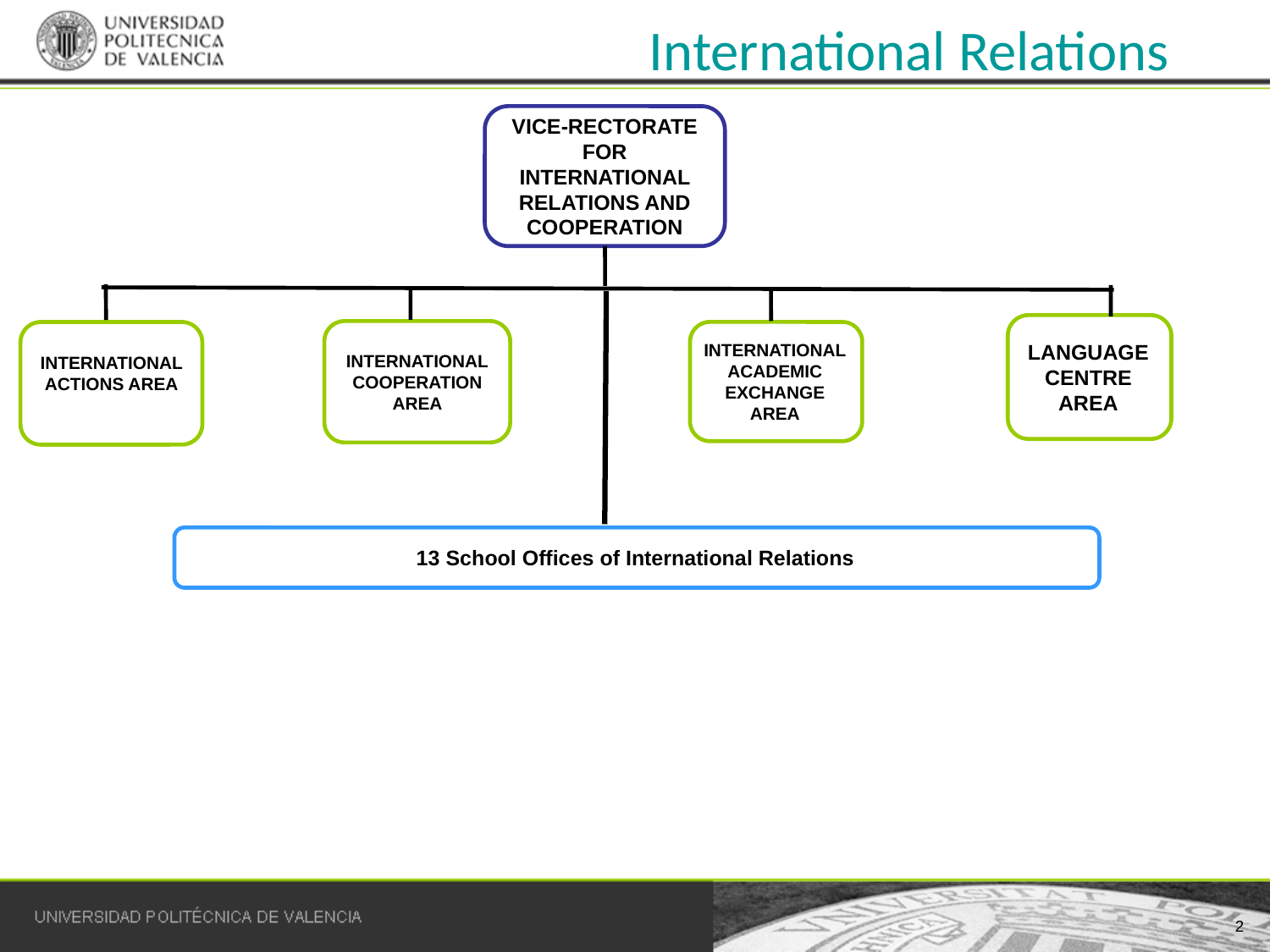

International Relations
VICE-RECTORATE FOR INTERNATIONAL RELATIONS AND COOPERATION

LANGUAGE CENTRE
AREA
INTERNATIONALCOOPERATION AREA
INTERNATIONAL ACTIONS AREA

INTERNATIONAL ACADEMIC EXCHANGE AREA
13 School Offices of International Relations
2